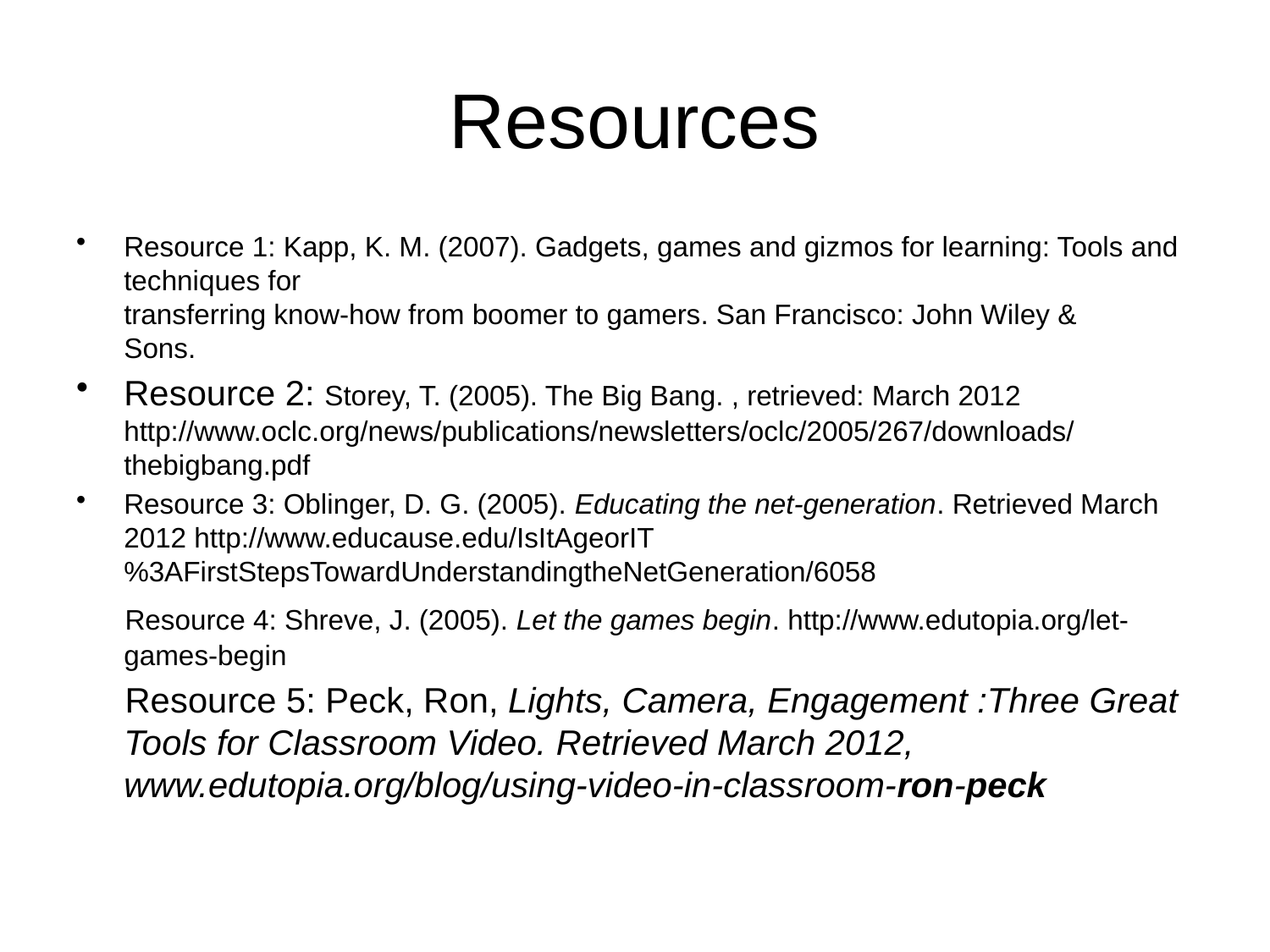

# Resources
Resource 1: Kapp, K. M. (2007). Gadgets, games and gizmos for learning: Tools and techniques for
transferring know-how from boomer to gamers. San Francisco: John Wiley &
Sons.
Resource 2: Storey, T. (2005). The Big Bang. , retrieved: March 2012
http://www.oclc.org/news/publications/newsletters/oclc/2005/267/downloads/thebigbang.pdf
Resource 3: Oblinger, D. G. (2005). Educating the net-generation. Retrieved March 2012 http://www.educause.edu/IsItAgeorIT%3AFirstStepsTowardUnderstandingtheNetGeneration/6058
     Resource 4: Shreve, J. (2005). Let the games begin. http://www.edutopia.org/let-games-begin
     Resource 5: Peck, Ron, Lights, Camera, Engagement :Three Great Tools for Classroom Video. Retrieved March 2012, www.edutopia.org/blog/using-video-in-classroom-ron-peck